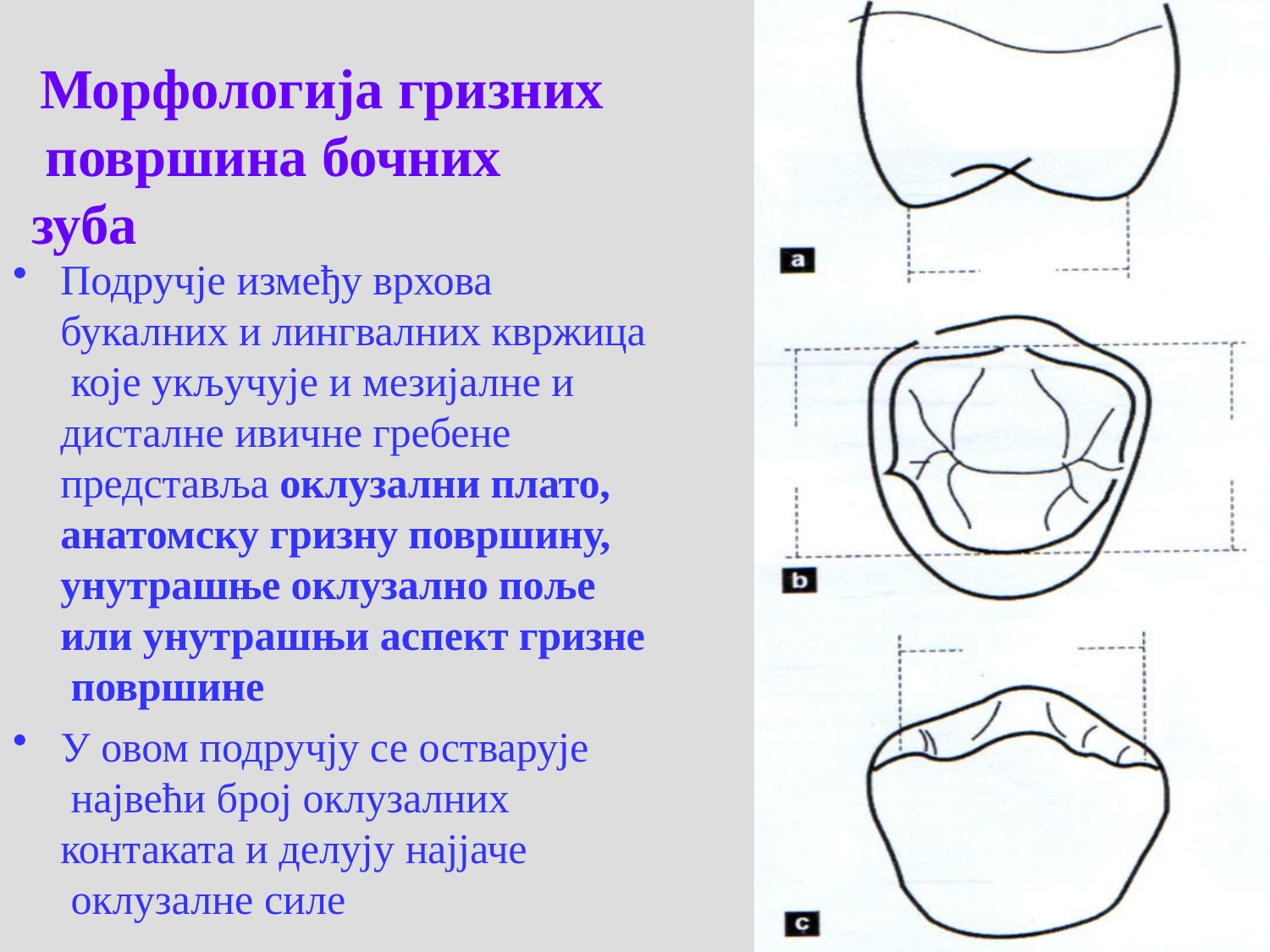

# Морфологија гризних  површина бочних зуба
Подручје између врхова
букалних и лингвалних квржица  које укључује и мезијалне и
дисталне ивичне гребене  представља оклузални плато,  анатомску гризну површину,  унутрашње оклузално поље  или унутрашњи аспект гризне  површине
У овом подручју се остварује  највећи број оклузалних
контаката и делују најјаче  оклузалне силе